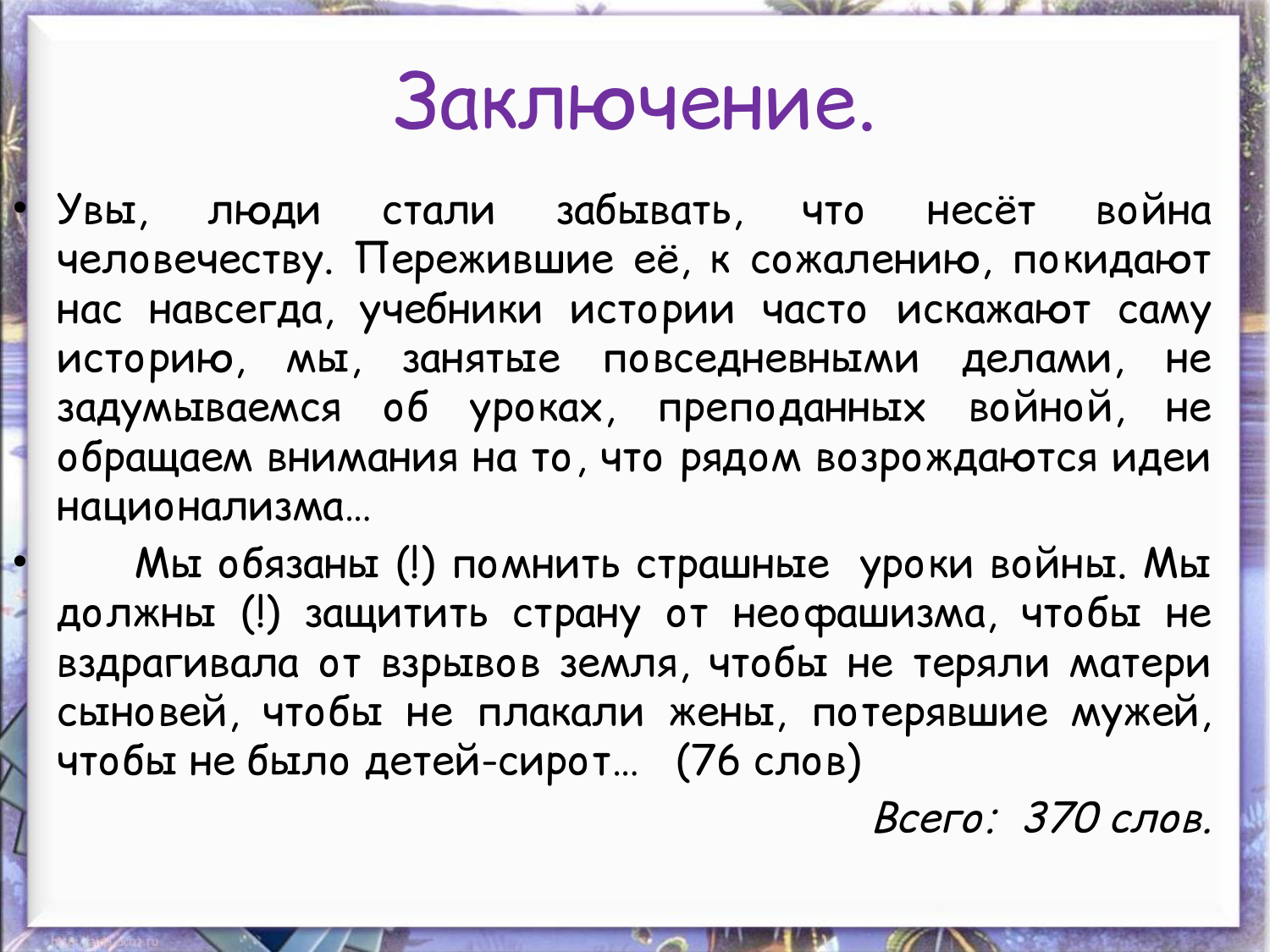

# Заключение.
Увы, люди стали забывать, что несёт война человечеству. Пережившие её, к сожалению, покидают нас навсегда, учебники истории часто искажают саму историю, мы, занятые повседневными делами, не задумываемся об уроках, преподанных войной, не обращаем внимания на то, что рядом возрождаются идеи национализма…
     Мы обязаны (!) помнить страшные  уроки войны. Мы должны (!) защитить страну от неофашизма, чтобы не вздрагивала от взрывов земля, чтобы не теряли матери сыновей, чтобы не плакали жены, потерявшие мужей, чтобы не было детей-сирот…   (76 слов)
Всего:  370 слов.